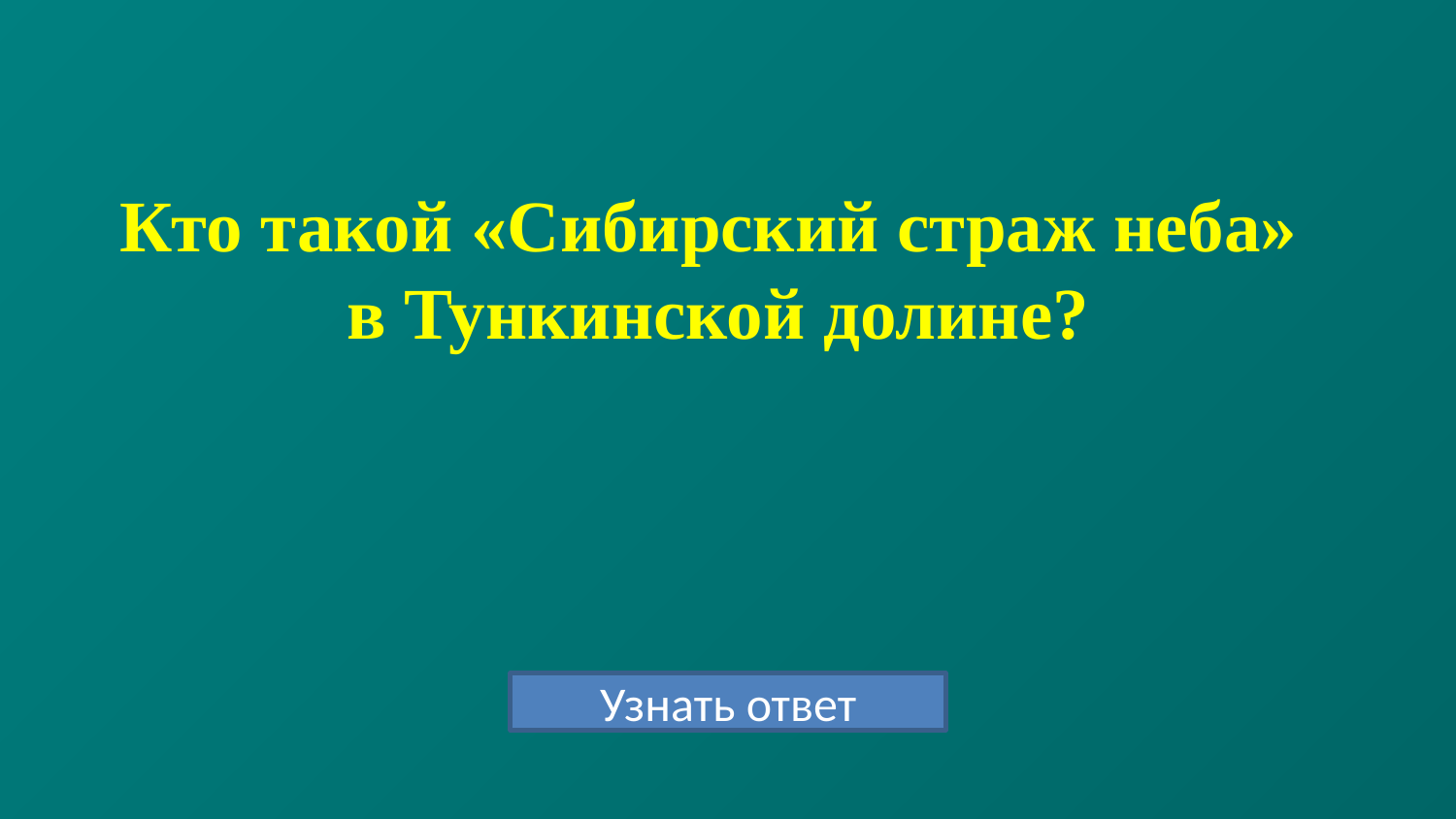

# Кто такой «Сибирский страж неба» в Тункинской долине?